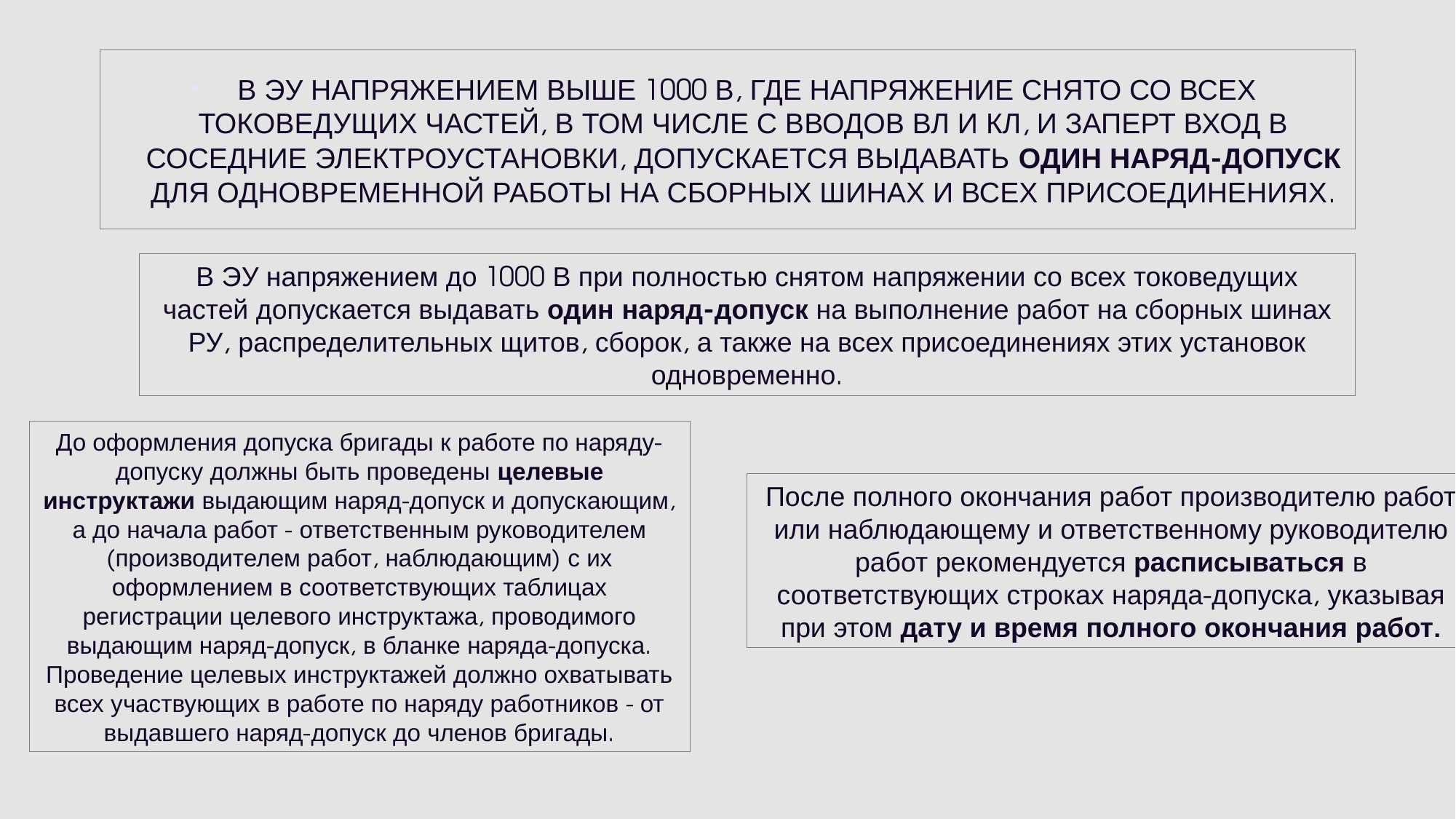

В ЭУ напряжением выше 1000 В, где напряжение снято со всех токоведущих частей, в том числе с вводов ВЛ и КЛ, и заперт вход в соседние электроустановки, допускается выдавать один наряд-допуск для одновременной работы на сборных шинах и всех присоединениях.
В ЭУ напряжением до 1000 В при полностью снятом напряжении со всех токоведущих частей допускается выдавать один наряд-допуск на выполнение работ на сборных шинах РУ, распределительных щитов, сборок, а также на всех присоединениях этих установок одновременно.
До оформления допуска бригады к работе по наряду-допуску должны быть проведены целевые инструктажи выдающим наряд-допуск и допускающим, а до начала работ - ответственным руководителем (производителем работ, наблюдающим) с их оформлением в соответствующих таблицах регистрации целевого инструктажа, проводимого выдающим наряд-допуск, в бланке наряда-допуска. Проведение целевых инструктажей должно охватывать всех участвующих в работе по наряду работников - от выдавшего наряд-допуск до членов бригады.
После полного окончания работ производителю работ или наблюдающему и ответственному руководителю работ рекомендуется расписываться в соответствующих строках наряда-допуска, указывая при этом дату и время полного окончания работ.